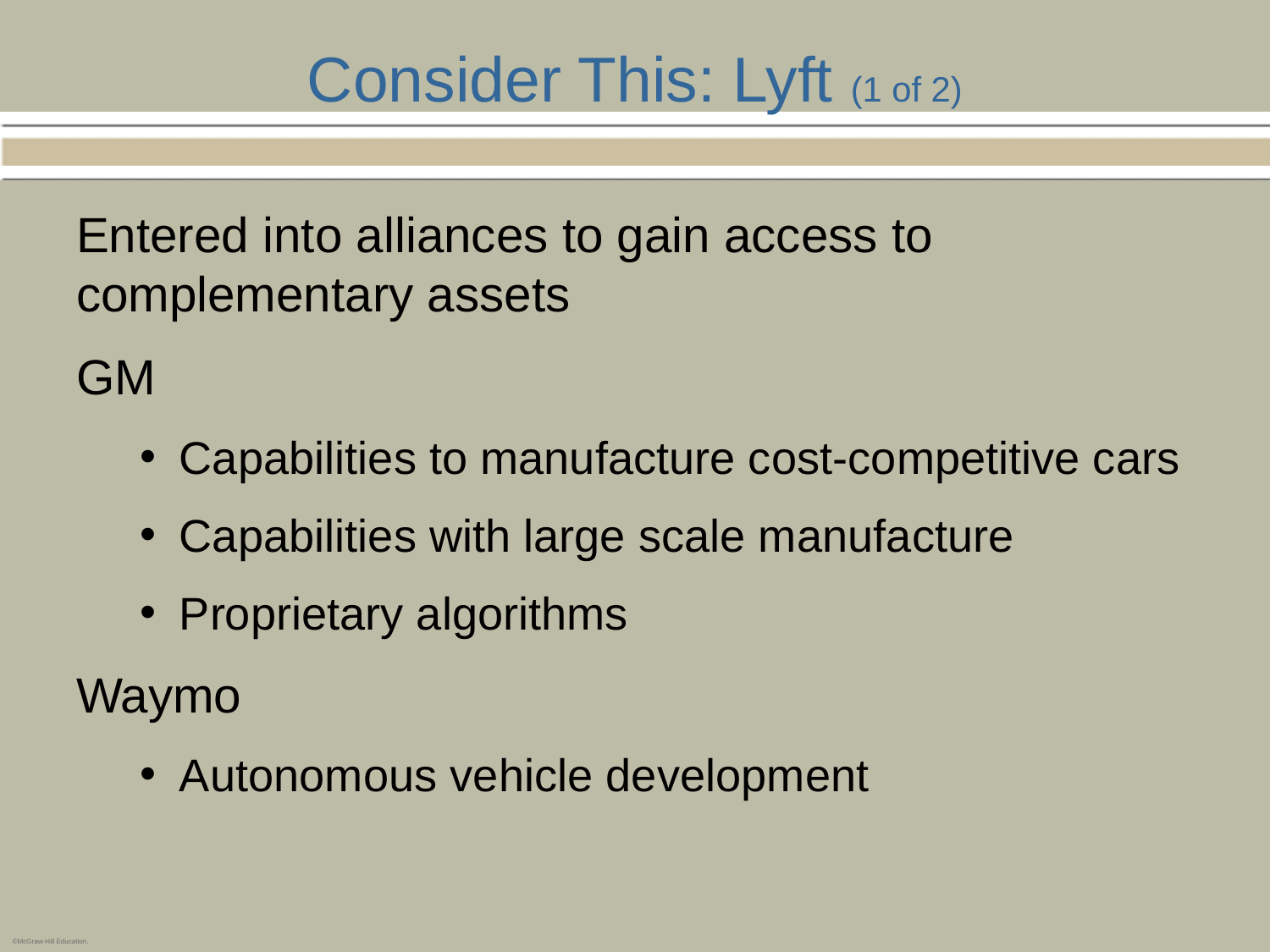

# Consider This: Lyft (1 of 2)
Entered into alliances to gain access to complementary assets
GM
Capabilities to manufacture cost-competitive cars
Capabilities with large scale manufacture
Proprietary algorithms
Waymo
Autonomous vehicle development